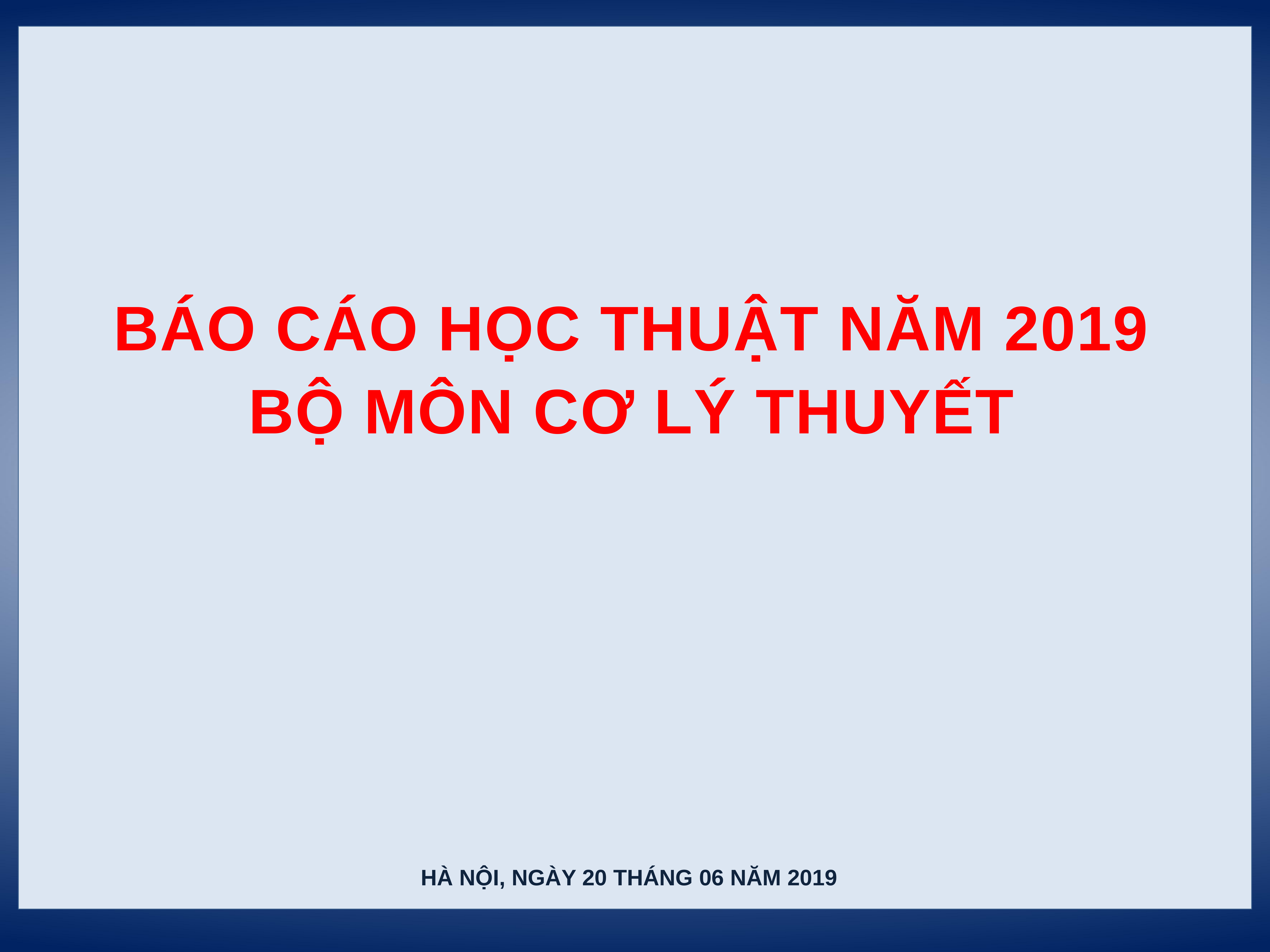

BÁO CÁO HỌC THUẬT NĂM 2019
BỘ MÔN CƠ LÝ THUYẾT
HÀ NỘI, NGÀY 20 THÁNG 06 NĂM 2019